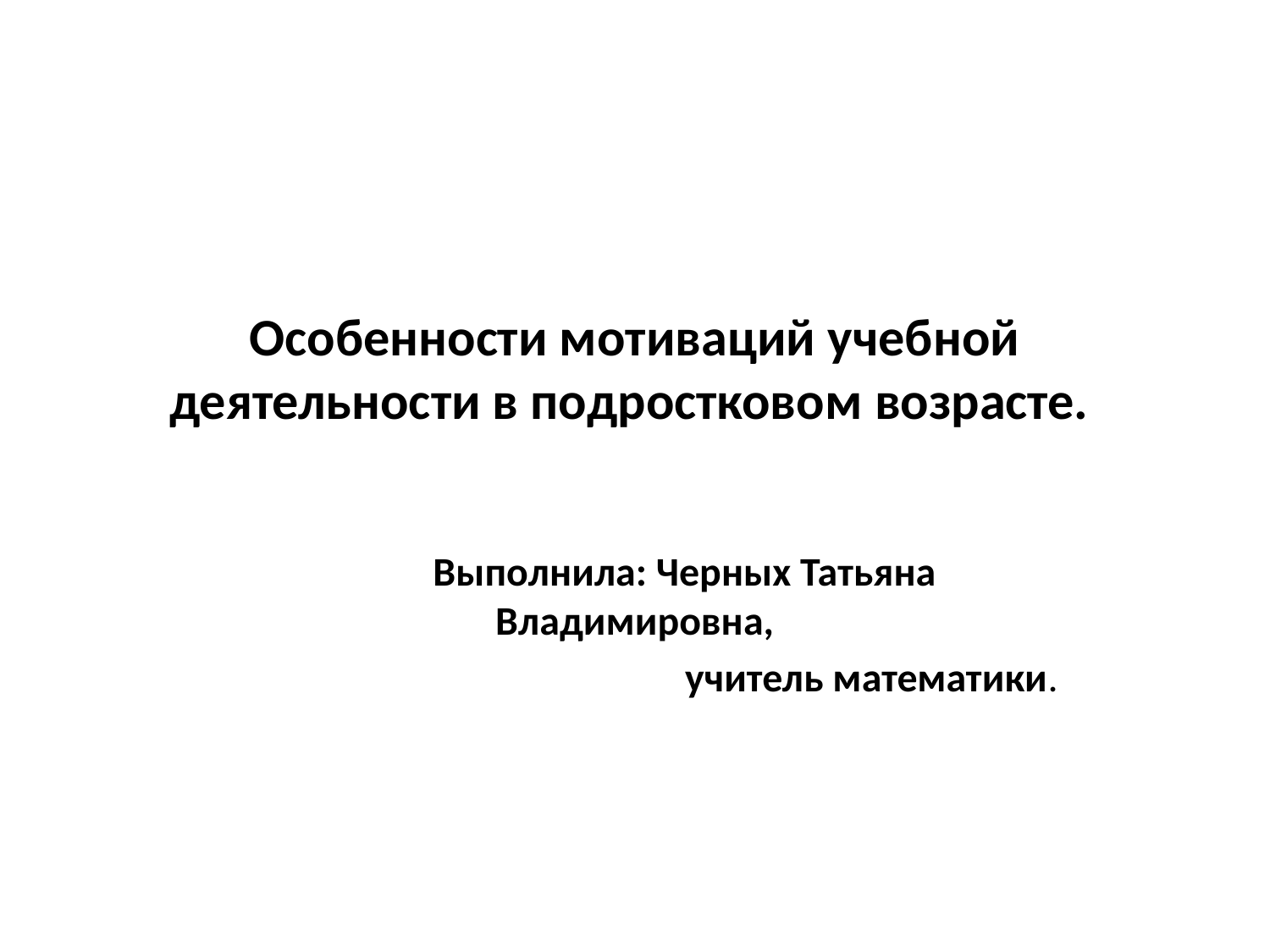

# Особенности мотиваций учебной деятельности в подростковом возрасте.
           Выполнила: Черных Татьяна Владимировна,
                                                    учитель математики.